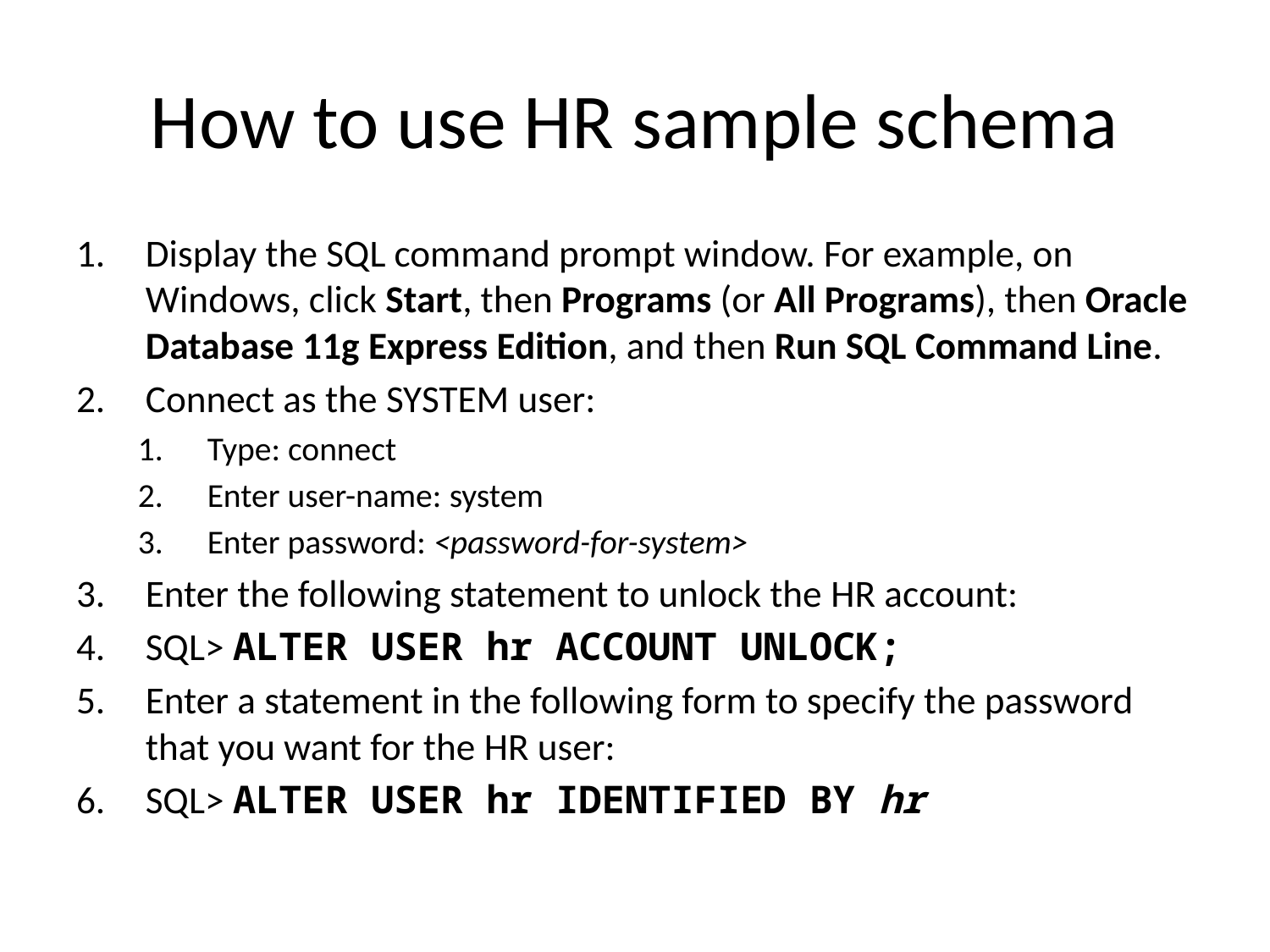

# How to use HR sample schema
Display the SQL command prompt window. For example, on Windows, click Start, then Programs (or All Programs), then Oracle Database 11g Express Edition, and then Run SQL Command Line.
Connect as the SYSTEM user:
Type: connect
Enter user-name: system
Enter password: <password-for-system>
Enter the following statement to unlock the HR account:
SQL> ALTER USER hr ACCOUNT UNLOCK;
Enter a statement in the following form to specify the password that you want for the HR user:
SQL> ALTER USER hr IDENTIFIED BY hr